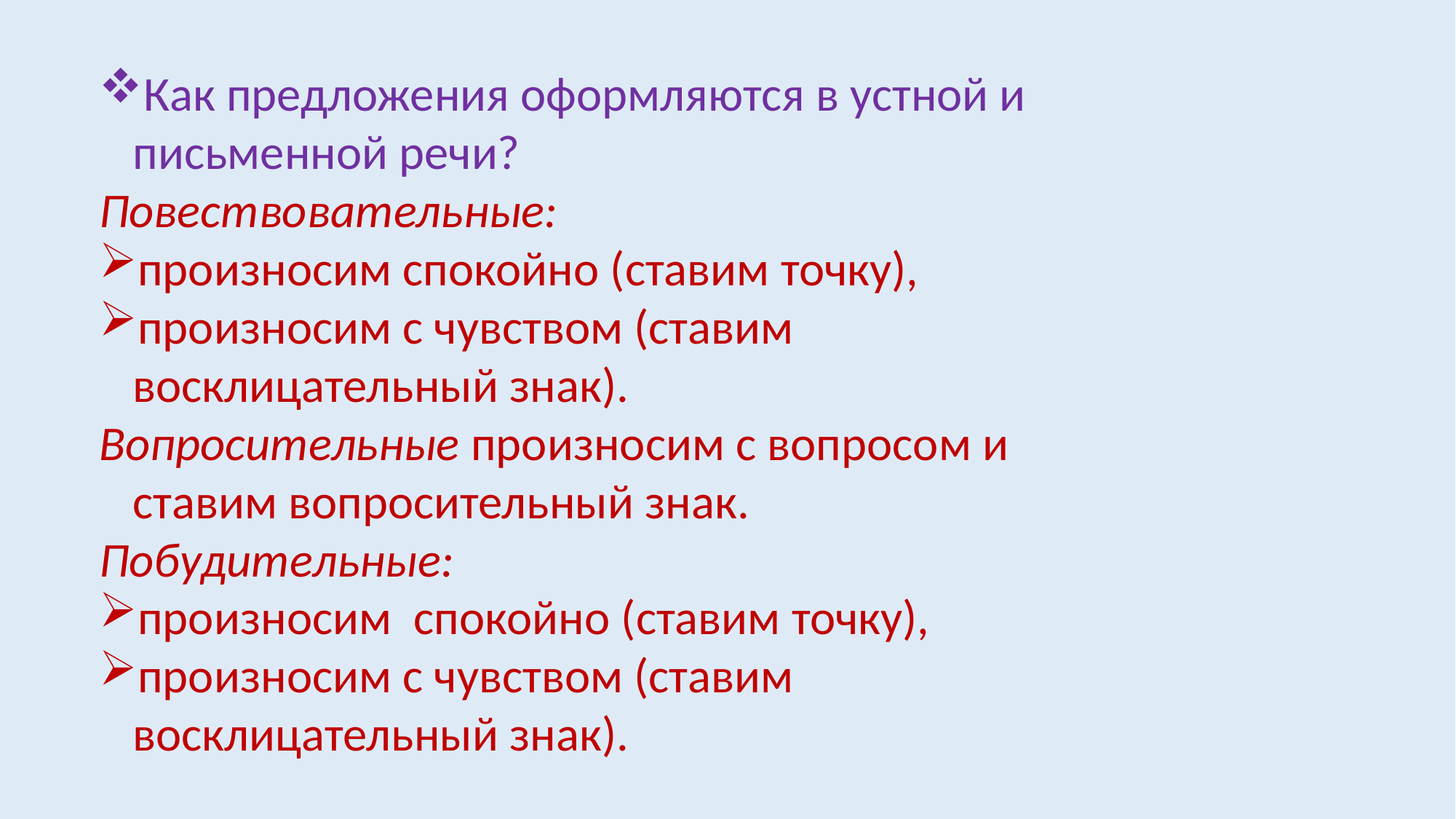

Как предложения оформляются в устной и письменной речи?
Повествовательные:
произносим спокойно (ставим точку),
произносим с чувством (ставим восклицательный знак).
Вопросительные произносим с вопросом и ставим вопросительный знак.
Побудительные:
произносим  спокойно (ставим точку),
произносим с чувством (ставим восклицательный знак).